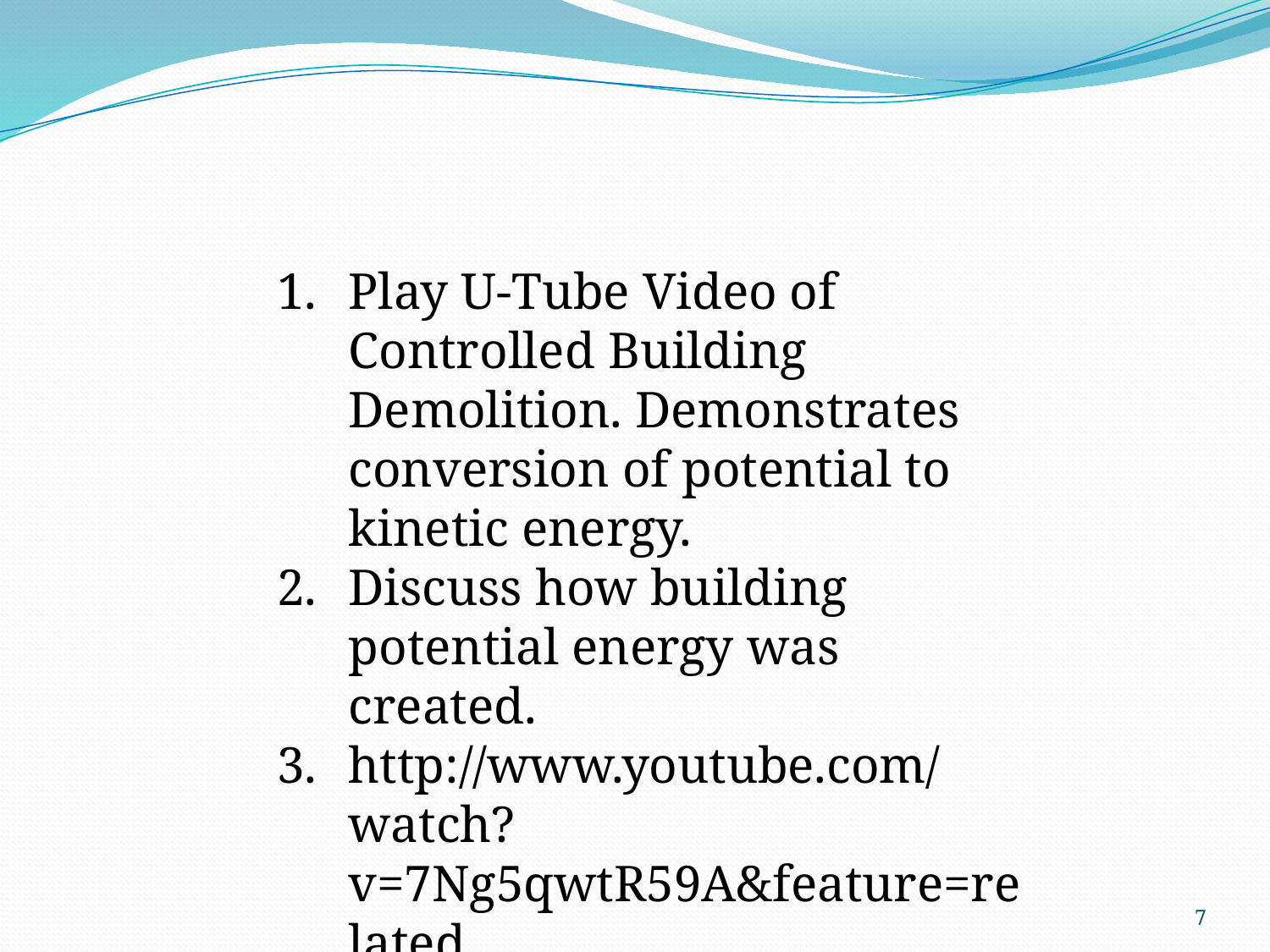

Play U-Tube Video of Controlled Building Demolition. Demonstrates conversion of potential to kinetic energy.
Discuss how building potential energy was created.
http://www.youtube.com/watch?v=7Ng5qwtR59A&feature=related
7